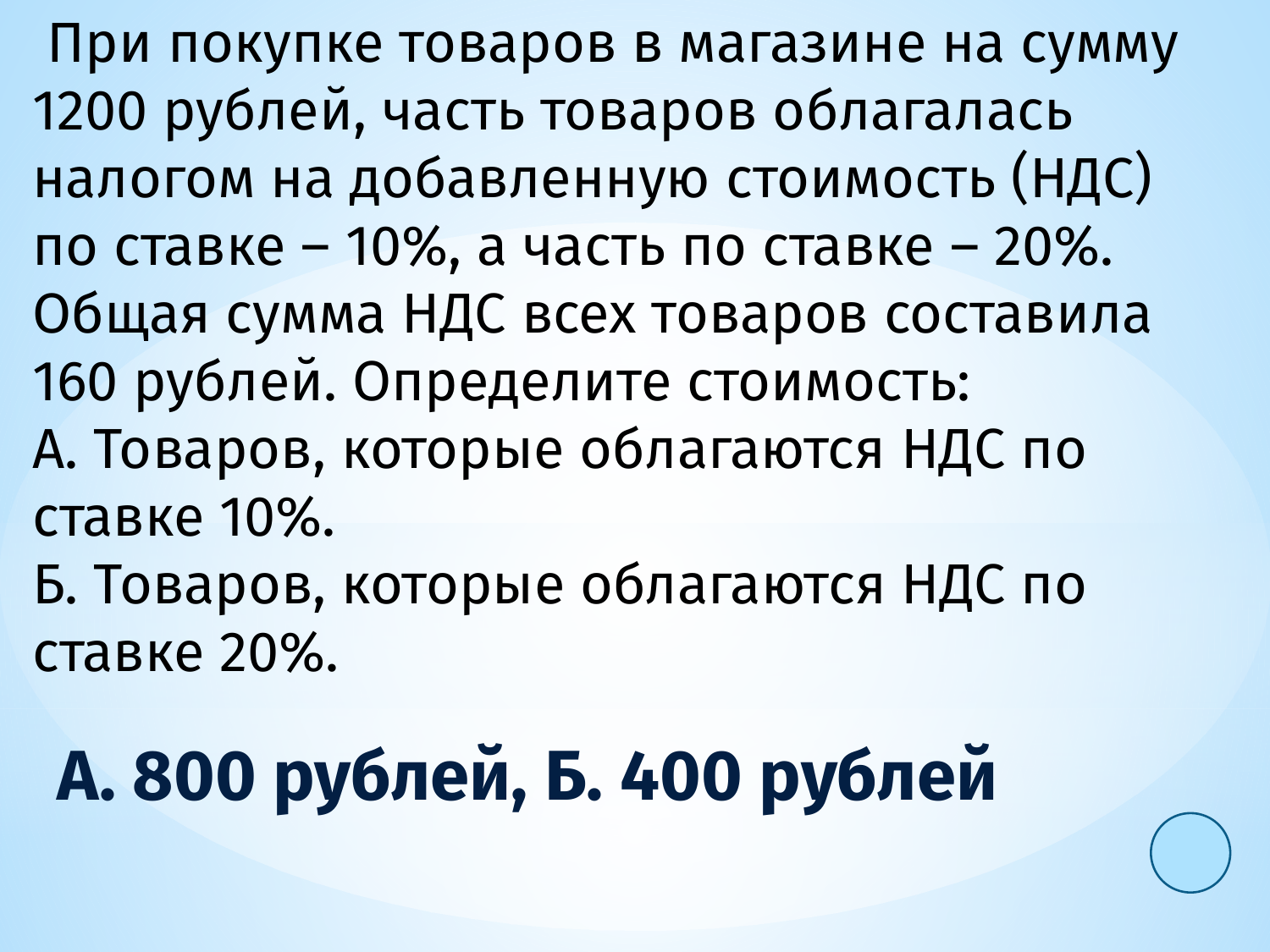

При покупке товаров в магазине на сумму 1200 рублей, часть товаров облагалась налогом на добавленную стоимость (НДС) по ставке – 10%, а часть по ставке – 20%. Общая сумма НДС всех товаров составила 160 рублей. Определите стоимость:
А. Товаров, которые облагаются НДС по ставке 10%.
Б. Товаров, которые облагаются НДС по ставке 20%.
А. 800 рублей, Б. 400 рублей